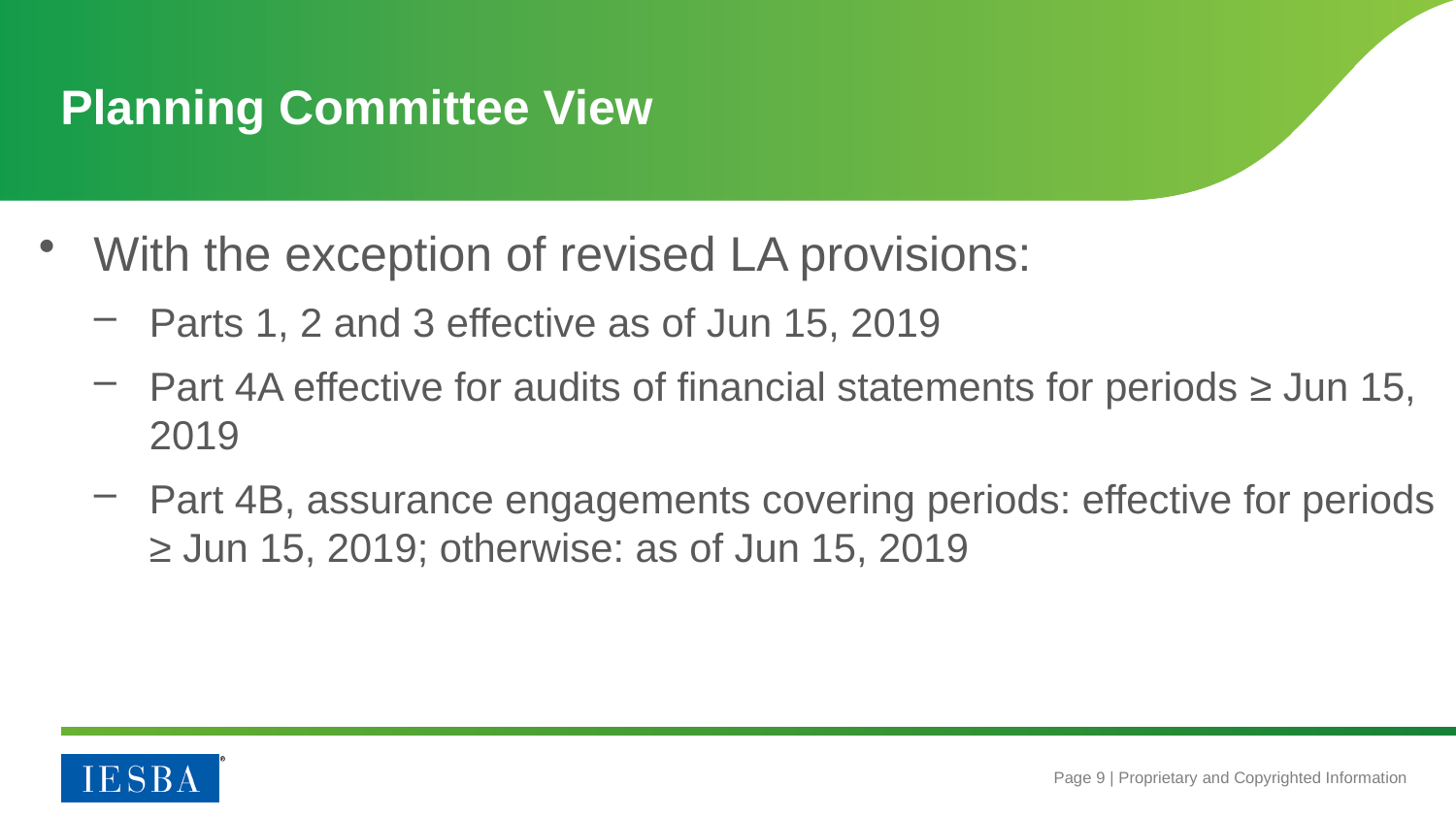

# Planning Committee View
With the exception of revised LA provisions:
Parts 1, 2 and 3 effective as of Jun 15, 2019
Part 4A effective for audits of financial statements for periods ≥ Jun 15, 2019
Part 4B, assurance engagements covering periods: effective for periods ≥ Jun 15, 2019; otherwise: as of Jun 15, 2019